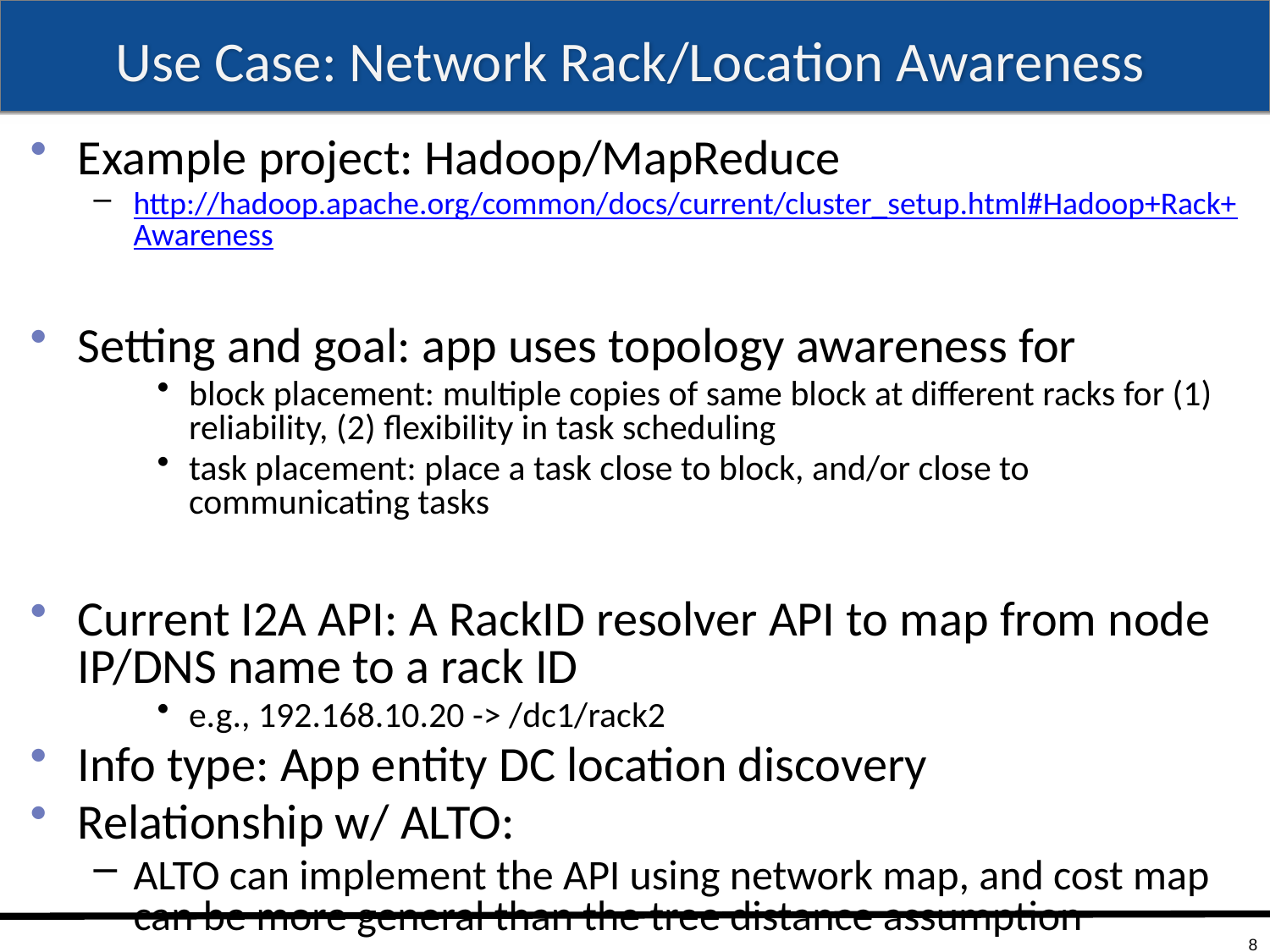

# Use Case: Network Rack/Location Awareness
Example project: Hadoop/MapReduce
http://hadoop.apache.org/common/docs/current/cluster_setup.html#Hadoop+Rack+Awareness

Setting and goal: app uses topology awareness for
block placement: multiple copies of same block at different racks for (1) reliability, (2) flexibility in task scheduling
task placement: place a task close to block, and/or close to communicating tasks

Current I2A API: A RackID resolver API to map from node IP/DNS name to a rack ID
e.g., 192.168.10.20 -> /dc1/rack2
Info type: App entity DC location discovery
Relationship w/ ALTO:
ALTO can implement the API using network map, and cost map can be more general than the tree distance assumption
8